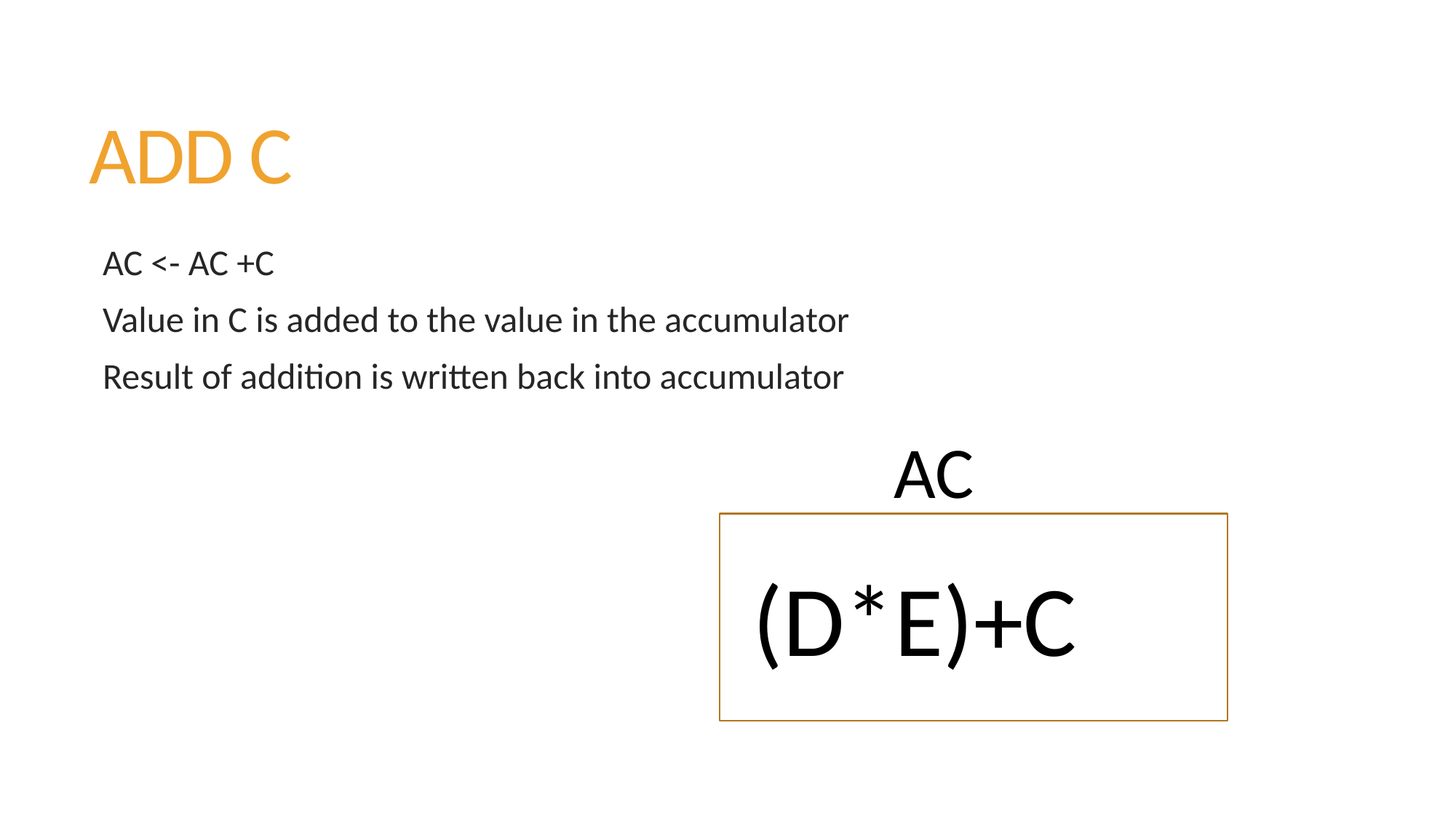

# ADD C
AC <- AC +C
Value in C is added to the value in the accumulator
Result of addition is written back into accumulator
AC

(D*E)+C